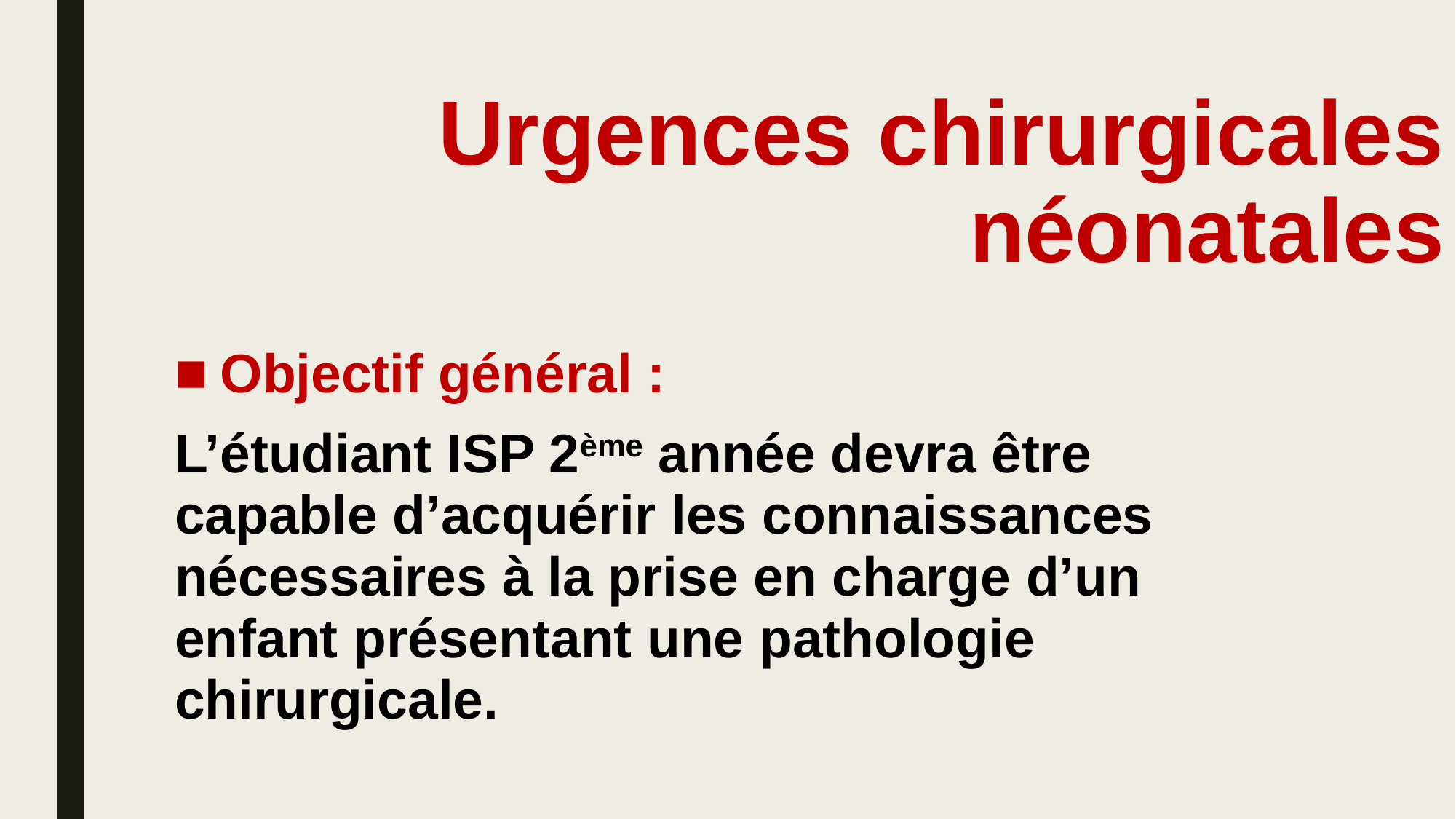

# Urgences chirurgicales néonatales
Objectif général :
L’étudiant ISP 2ème année devra être capable d’acquérir les connaissances nécessaires à la prise en charge d’un enfant présentant une pathologie chirurgicale.